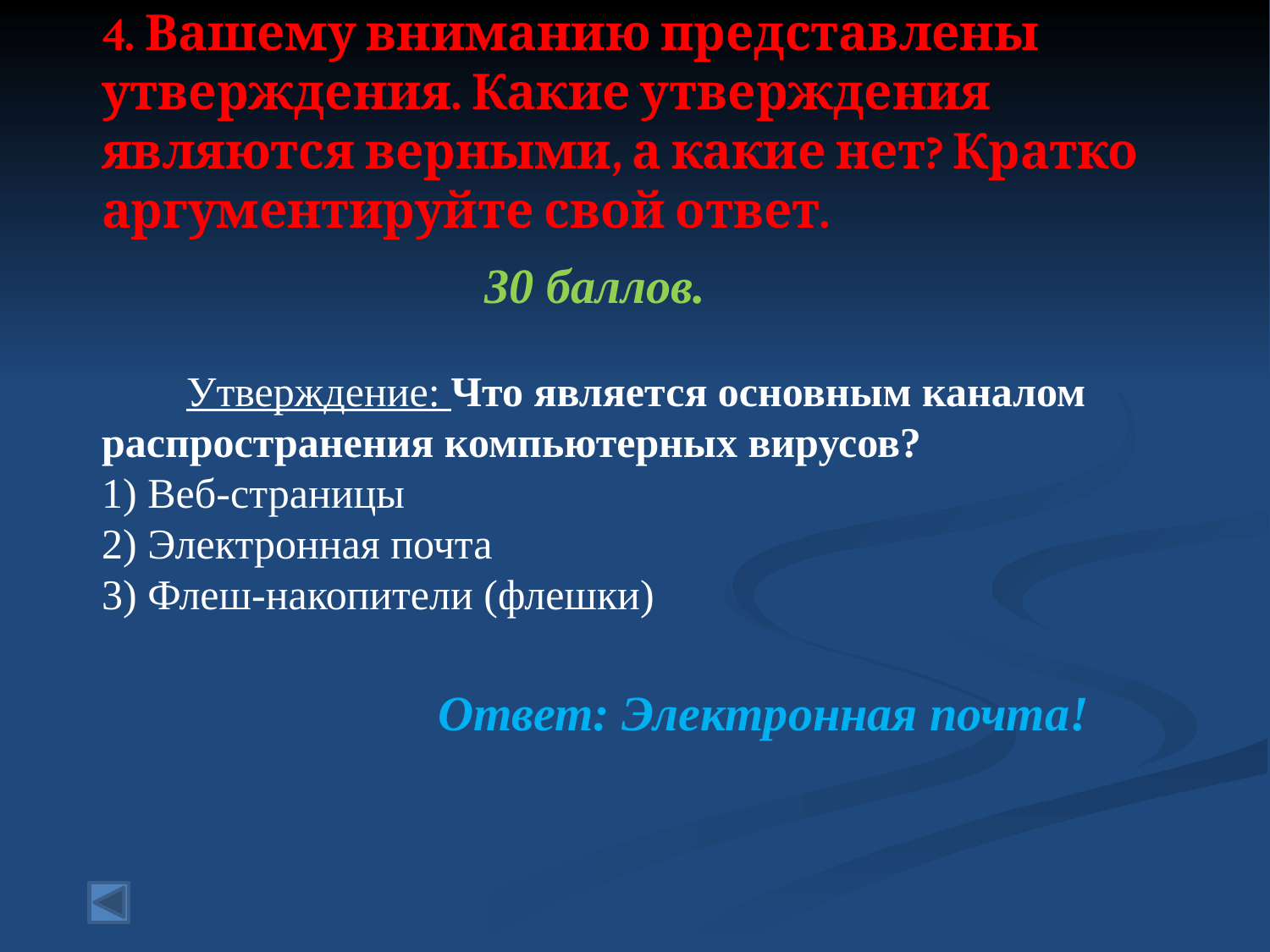

# 4. Вашему вниманию представлены  утверждения. Какие утверждения являются верными, а какие нет? Кратко аргументируйте свой ответ.
30 баллов.

        Утверждение: Что является основным каналом распространения компьютерных вирусов?
1) Веб-страницы
2) Электронная почта
3) Флеш-накопители (флешки)

 Ответ: Электронная почта!